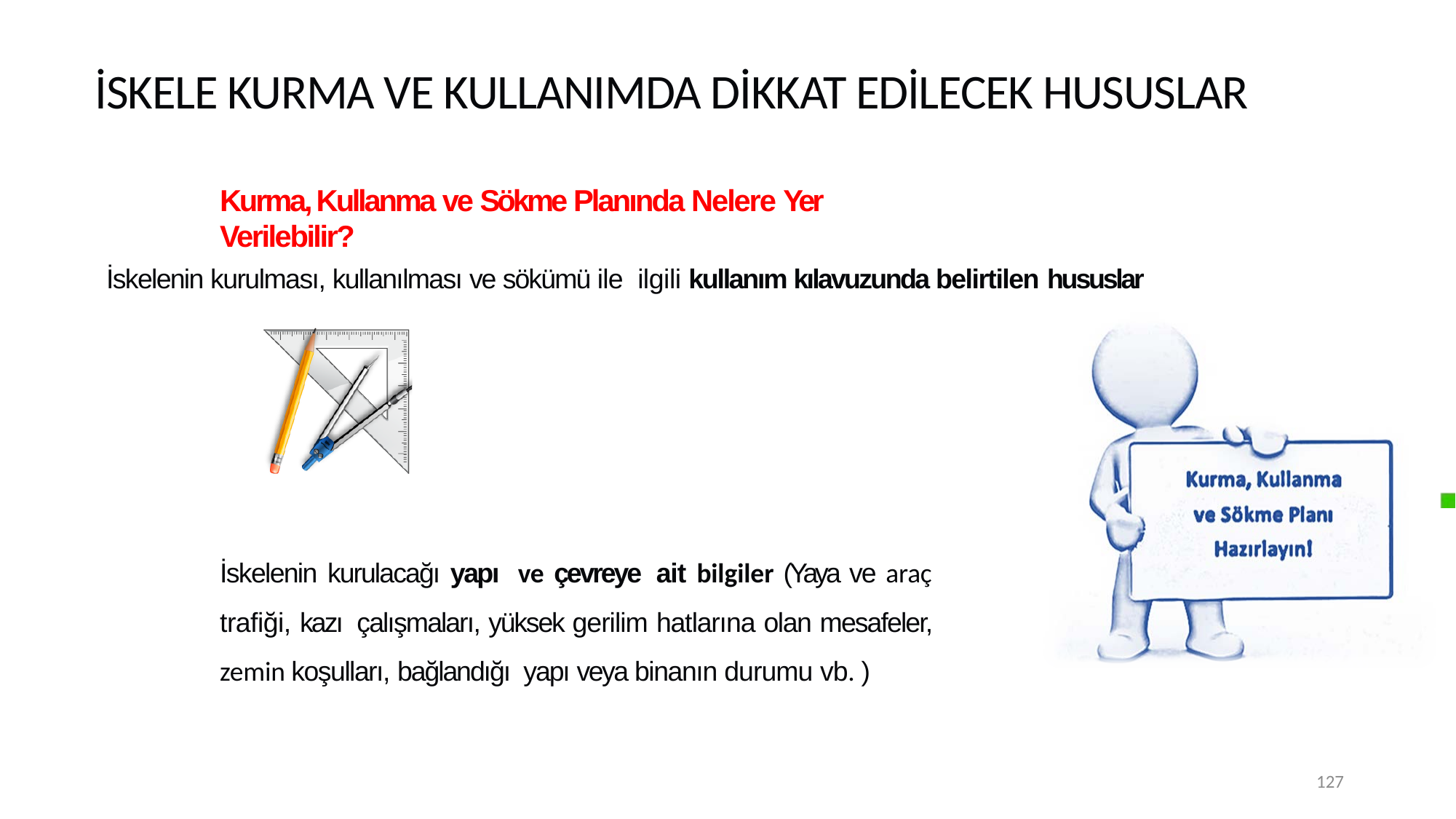

İSKELE KURMA VE KULLANIMDA DİKKAT EDİLECEK HUSUSLAR
Kurma, Kullanma ve Sökme Planında Nelere Yer Verilebilir?
İskelenin kurulması, kullanılması ve sökümü ile  ilgili kullanım kılavuzunda belirtilen hususlar

İskelenin kurulacağı yapı  ve çevreye ait bilgiler (Yaya ve araç trafiği, kazı  çalışmaları, yüksek gerilim hatlarına olan mesafeler, zemin koşulları, bağlandığı  yapı veya binanın durumu vb. )
127